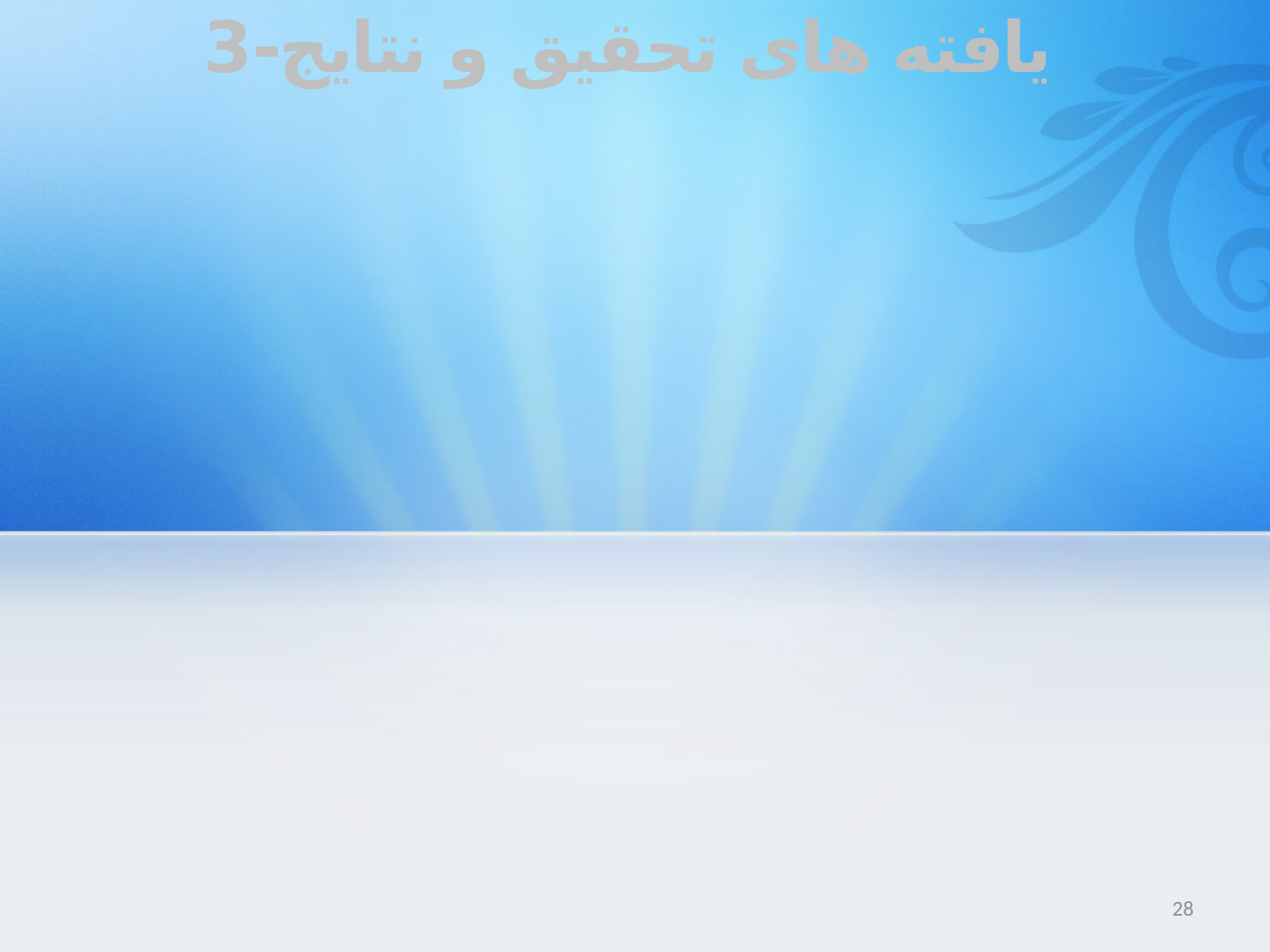

# یافته های تحقیق و نتایج-3

28